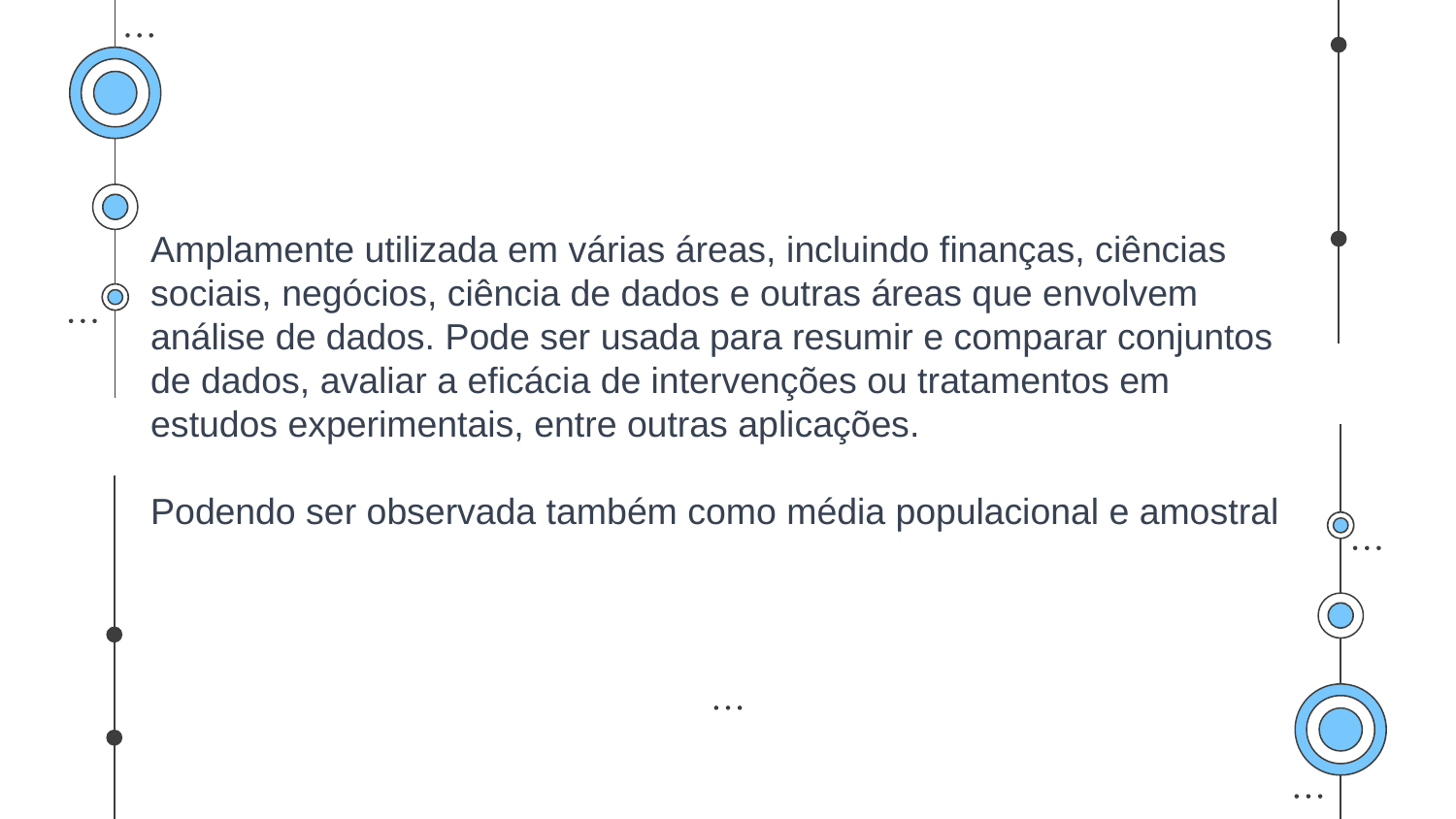

Amplamente utilizada em várias áreas, incluindo finanças, ciências sociais, negócios, ciência de dados e outras áreas que envolvem análise de dados. Pode ser usada para resumir e comparar conjuntos de dados, avaliar a eficácia de intervenções ou tratamentos em estudos experimentais, entre outras aplicações.

Podendo ser observada também como média populacional e amostral